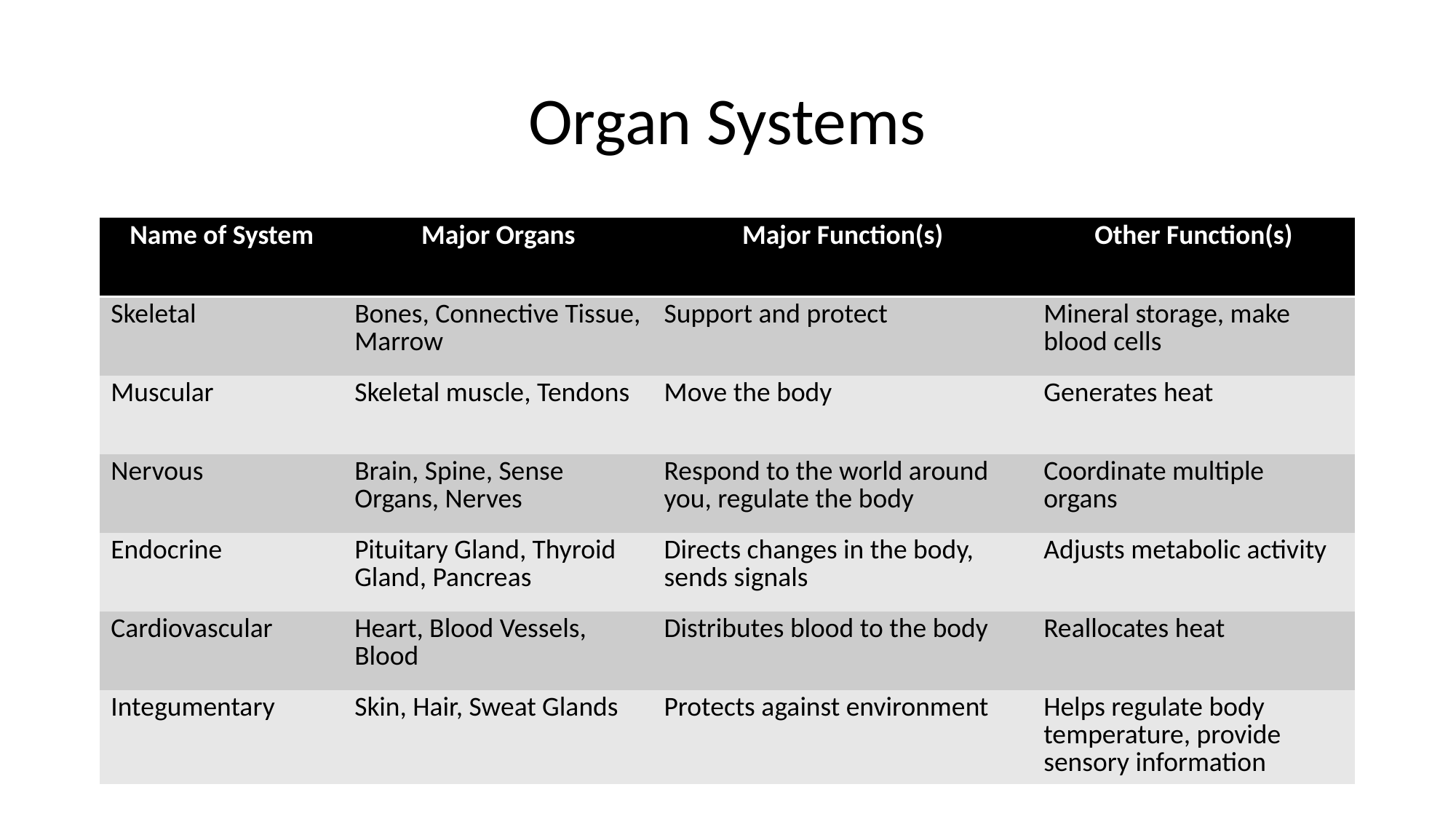

# Organ Systems
| Name of System | Major Organs | Major Function(s) | Other Function(s) |
| --- | --- | --- | --- |
| Skeletal | Bones, Connective Tissue, Marrow | Support and protect | Mineral storage, make blood cells |
| Muscular | Skeletal muscle, Tendons | Move the body | Generates heat |
| Nervous | Brain, Spine, Sense Organs, Nerves | Respond to the world around you, regulate the body | Coordinate multiple organs |
| Endocrine | Pituitary Gland, Thyroid Gland, Pancreas | Directs changes in the body, sends signals | Adjusts metabolic activity |
| Cardiovascular | Heart, Blood Vessels, Blood | Distributes blood to the body | Reallocates heat |
| Integumentary | Skin, Hair, Sweat Glands | Protects against environment | Helps regulate body temperature, provide sensory information |